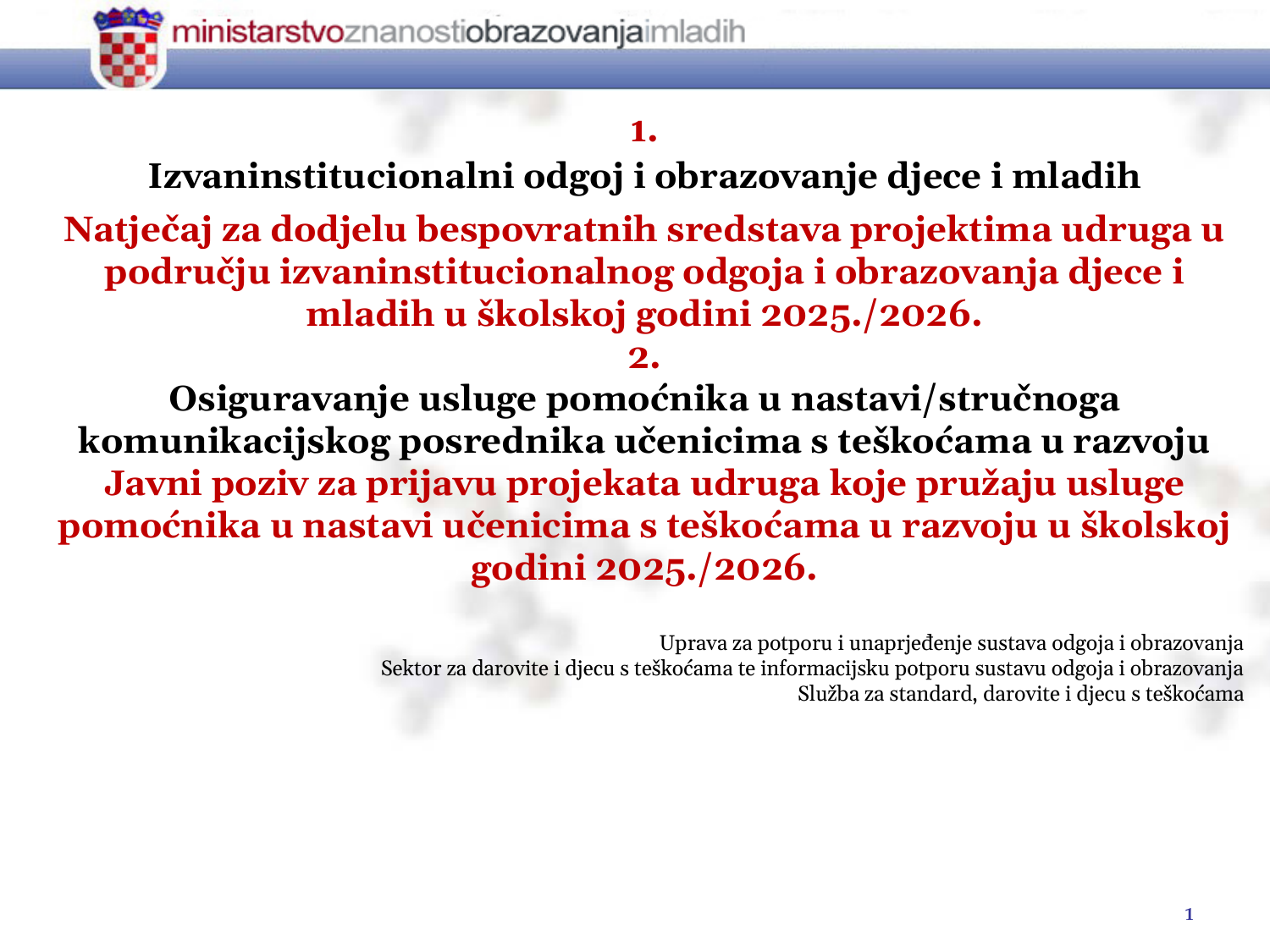

1.
Izvaninstitucionalni odgoj i obrazovanje djece i mladih
Natječaj za dodjelu bespovratnih sredstava projektima udruga u području izvaninstitucionalnog odgoja i obrazovanja djece i mladih u školskoj godini 2025./2026.
2.
Osiguravanje usluge pomoćnika u nastavi/stručnoga komunikacijskog posrednika učenicima s teškoćama u razvoju
Javni poziv za prijavu projekata udruga koje pružaju usluge pomoćnika u nastavi učenicima s teškoćama u razvoju u školskoj godini 2025./2026.

Uprava za potporu i unaprjeđenje sustava odgoja i obrazovanja
Sektor za darovite i djecu s teškoćama te informacijsku potporu sustavu odgoja i obrazovanja
Služba za standard, darovite i djecu s teškoćama

1